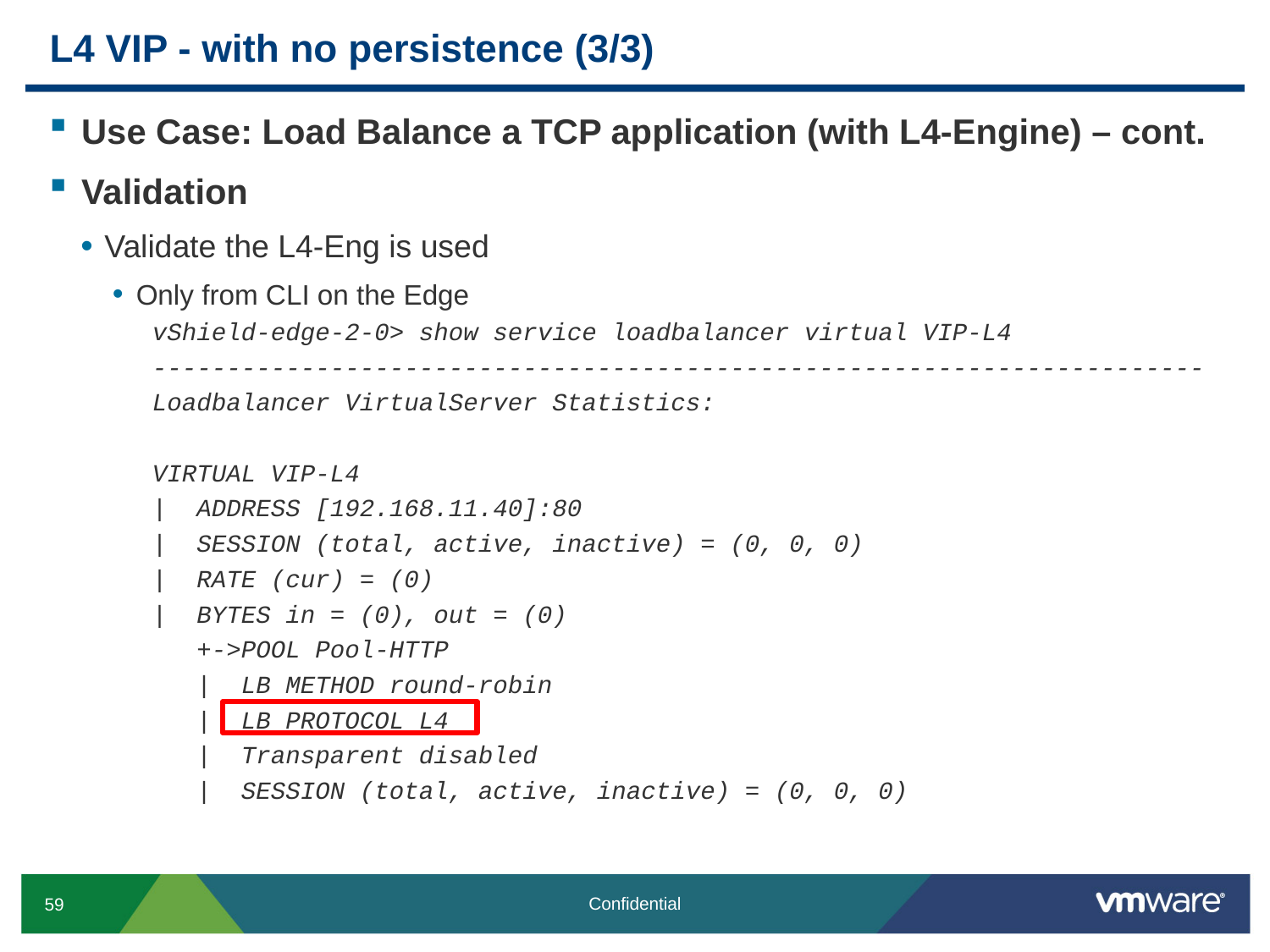

# L4 VIP - with no persistence (3/3)
Use Case: Load Balance a TCP application (with L4-Engine) – cont.
Validation
Validate the L4-Eng is used
Only from CLI on the Edge
vShield-edge-2-0> show service loadbalancer virtual VIP-L4
-----------------------------------------------------------------------
Loadbalancer VirtualServer Statistics:

VIRTUAL VIP-L4
|  ADDRESS [192.168.11.40]:80
|  SESSION (total, active, inactive) = (0, 0, 0)
|  RATE (cur) = (0)
|  BYTES in = (0), out = (0)
   +->POOL Pool-HTTP
   |  LB METHOD round-robin
   |  LB PROTOCOL L4
   |  Transparent disabled
   |  SESSION (total, active, inactive) = (0, 0, 0)